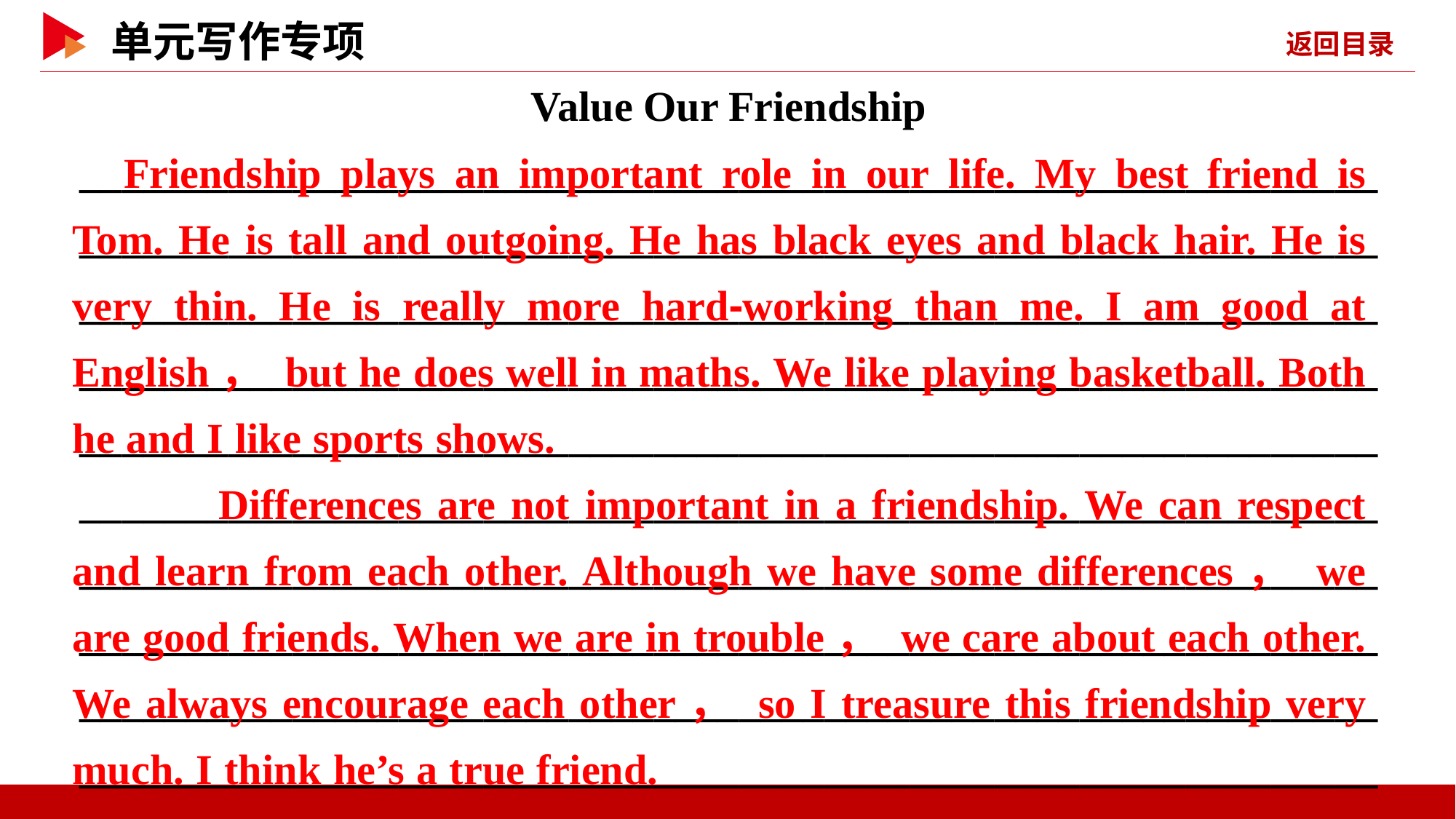

Value Our Friendship
__________________________________________________________________________________________________________________________________________________________________________________________________________________________________________________________________________________________________________________________________________________________________________________________________________________________________________________________________________________________________________________________________________________________________________________________________________________________________
 Friendship plays an important role in our life. My best friend is Tom. He is tall and outgoing. He has black eyes and black hair. He is very thin. He is really more hard⁃working than me. I am good at English， but he does well in maths. We like playing basketball. Both he and I like sports shows.
        Differences are not important in a friendship. We can respect and learn from each other. Although we have some differences， we are good friends. When we are in trouble， we care about each other. We always encourage each other， so I treasure this friendship very much. I think he’s a true friend.